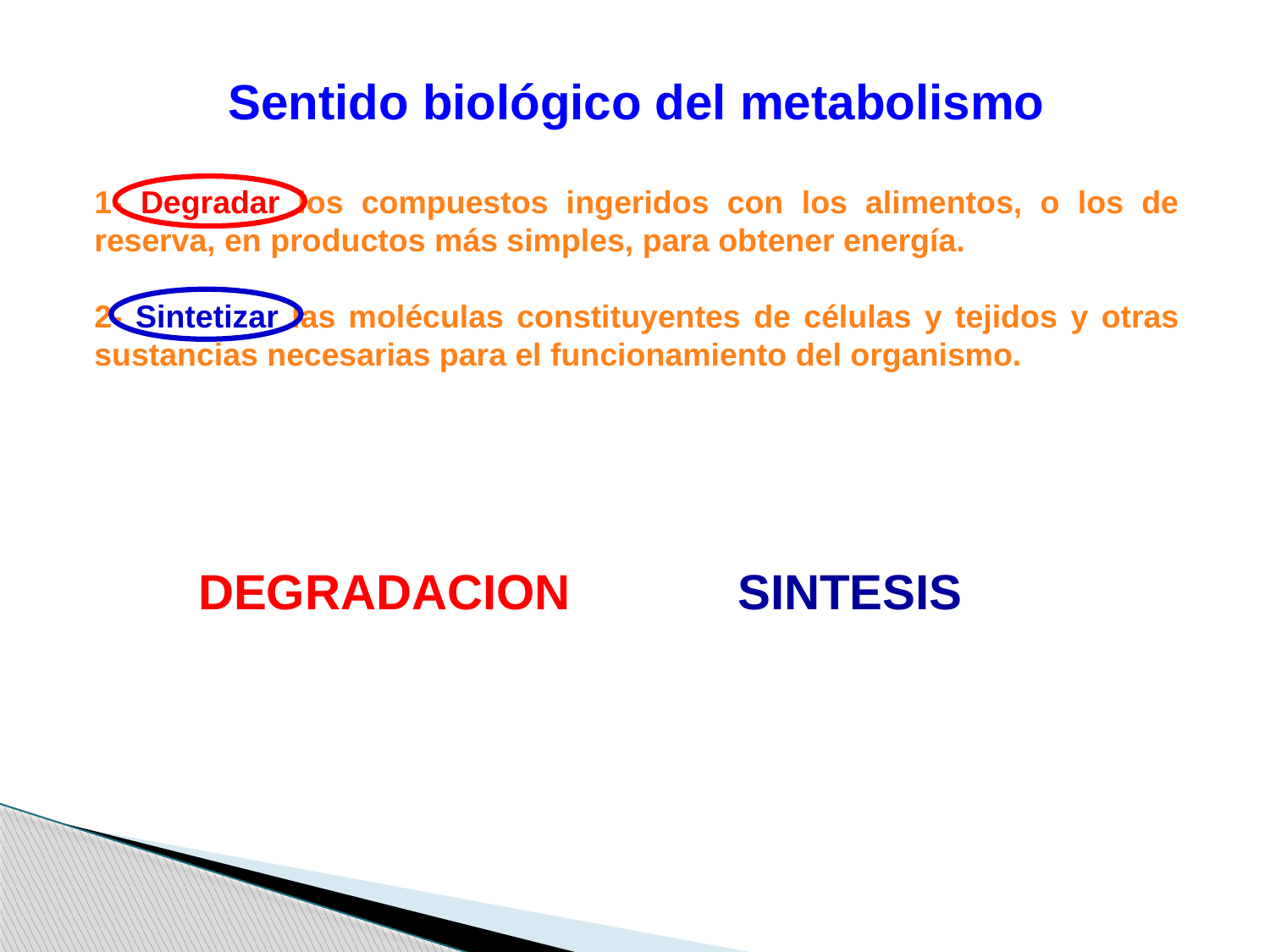

Sentido biológico del metabolismo
1- Degradar los compuestos ingeridos con los alimentos, o los de reserva, en productos más simples, para obtener energía.

2- Sintetizar las moléculas constituyentes de células y tejidos y otras sustancias necesarias para el funcionamiento del organismo.

DEGRADACION
SINTESIS